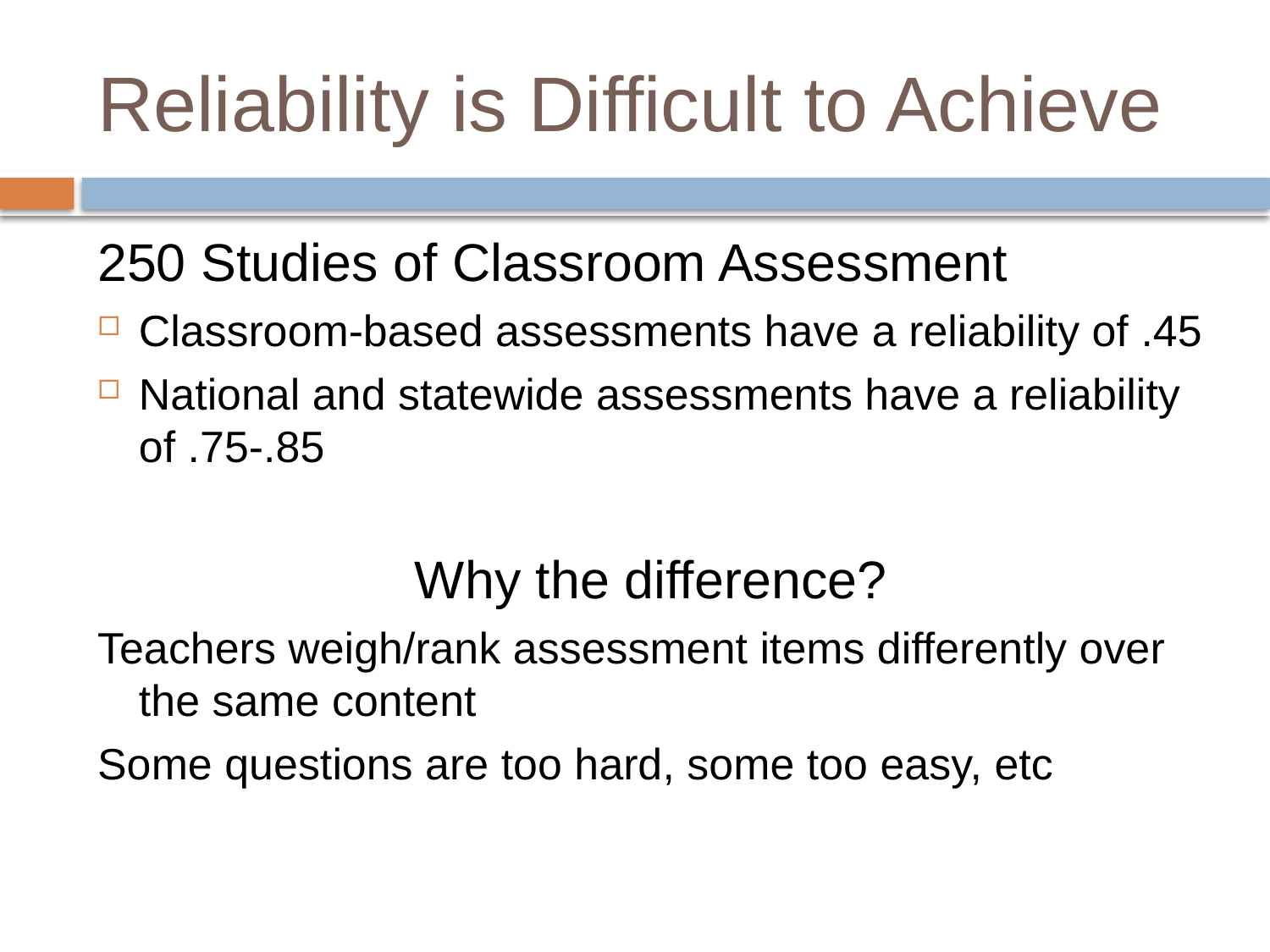

# Reliability is Difficult to Achieve
250 Studies of Classroom Assessment
Classroom-based assessments have a reliability of .45
National and statewide assessments have a reliability of .75-.85

Why the difference?
Teachers weigh/rank assessment items differently over the same content
Some questions are too hard, some too easy, etc